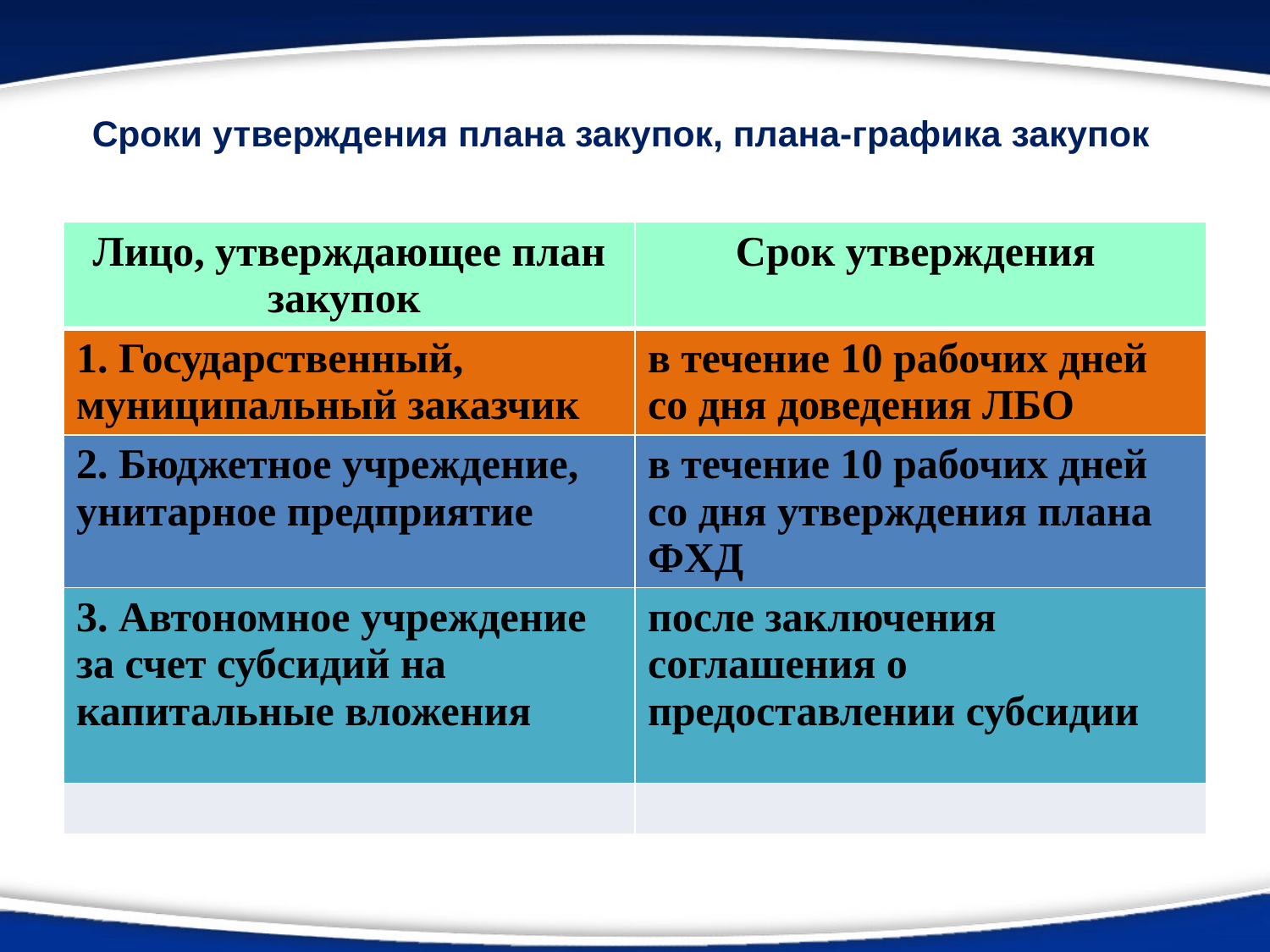

# Сроки утверждения плана закупок, плана-графика закупок
| Лицо, утверждающее план закупок | Срок утверждения |
| --- | --- |
| 1. Государственный, муниципальный заказчик | в течение 10 рабочих дней со дня доведения ЛБО |
| 2. Бюджетное учреждение, унитарное предприятие | в течение 10 рабочих дней со дня утверждения плана ФХД |
| 3. Автономное учреждение за счет субсидий на капитальные вложения | после заключения соглашения о предоставлении субсидии |
|  |  |